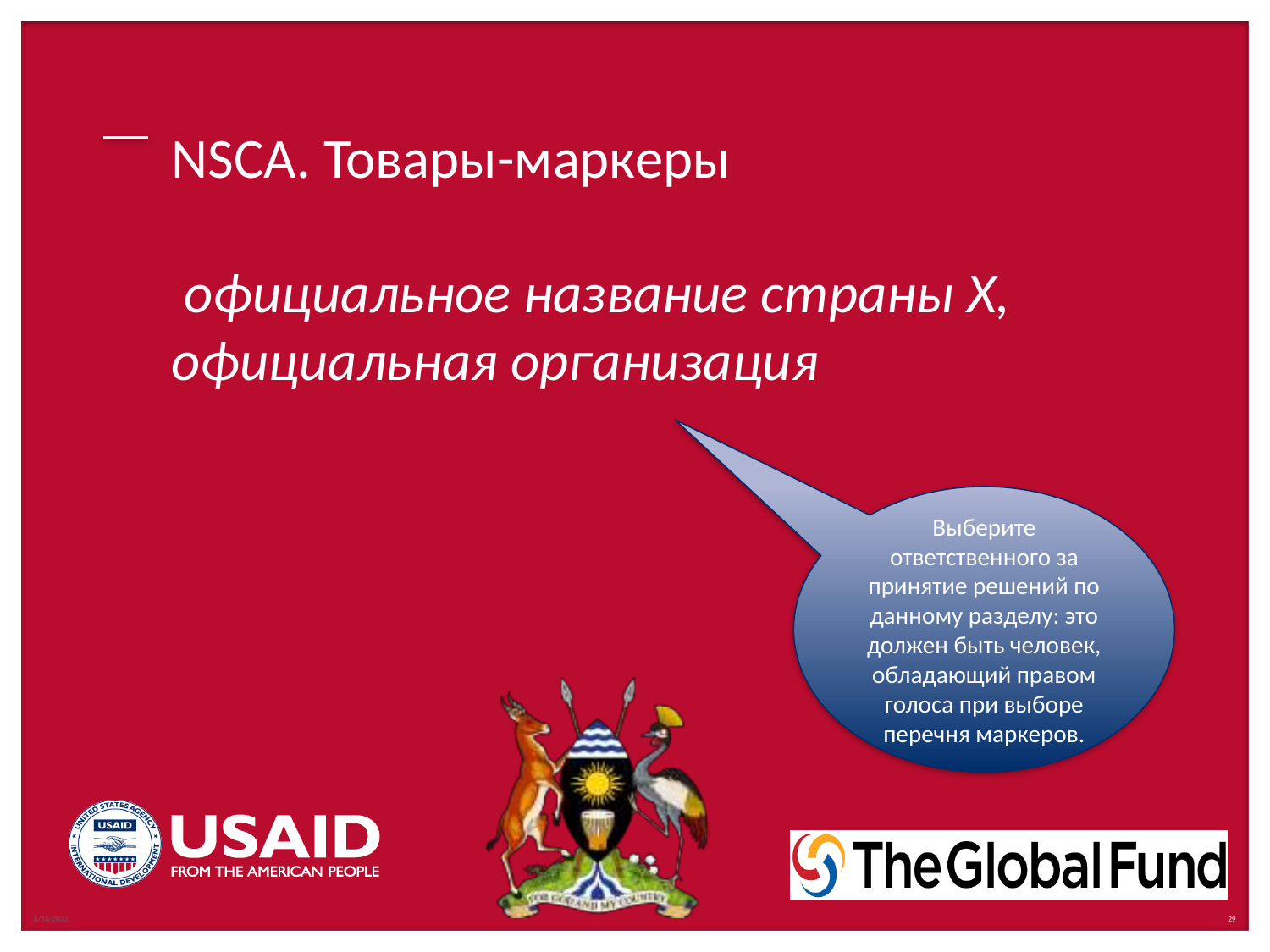

# NSCA. Товары-маркеры официальное название страны Х, официальная организация
Выберите ответственного за принятие решений по данному разделу: это должен быть человек, обладающий правом голоса при выборе перечня маркеров.
8/10/2022
29